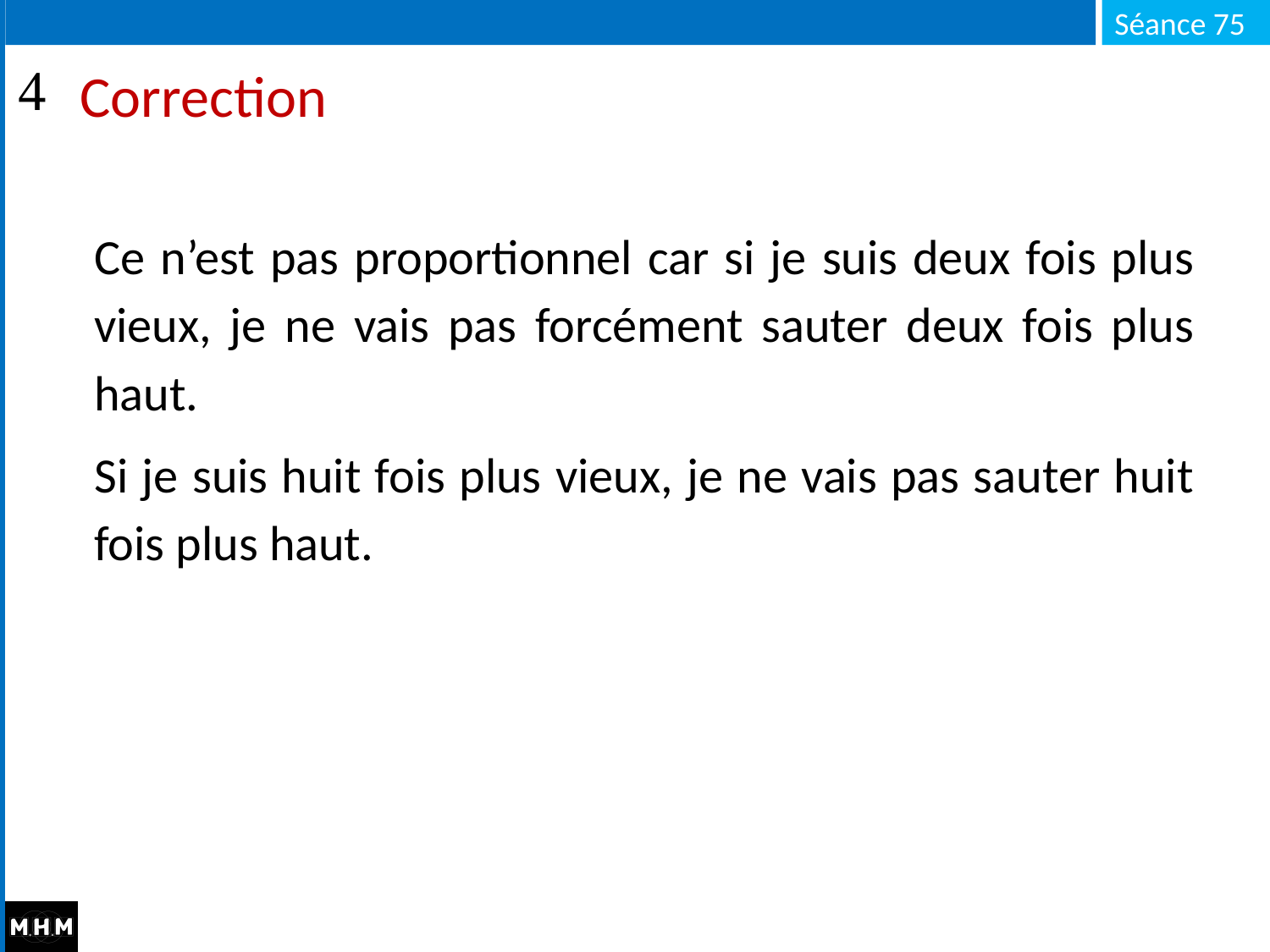

# Correction
Ce n’est pas proportionnel car si je suis deux fois plus vieux, je ne vais pas forcément sauter deux fois plus haut.
Si je suis huit fois plus vieux, je ne vais pas sauter huit fois plus haut.